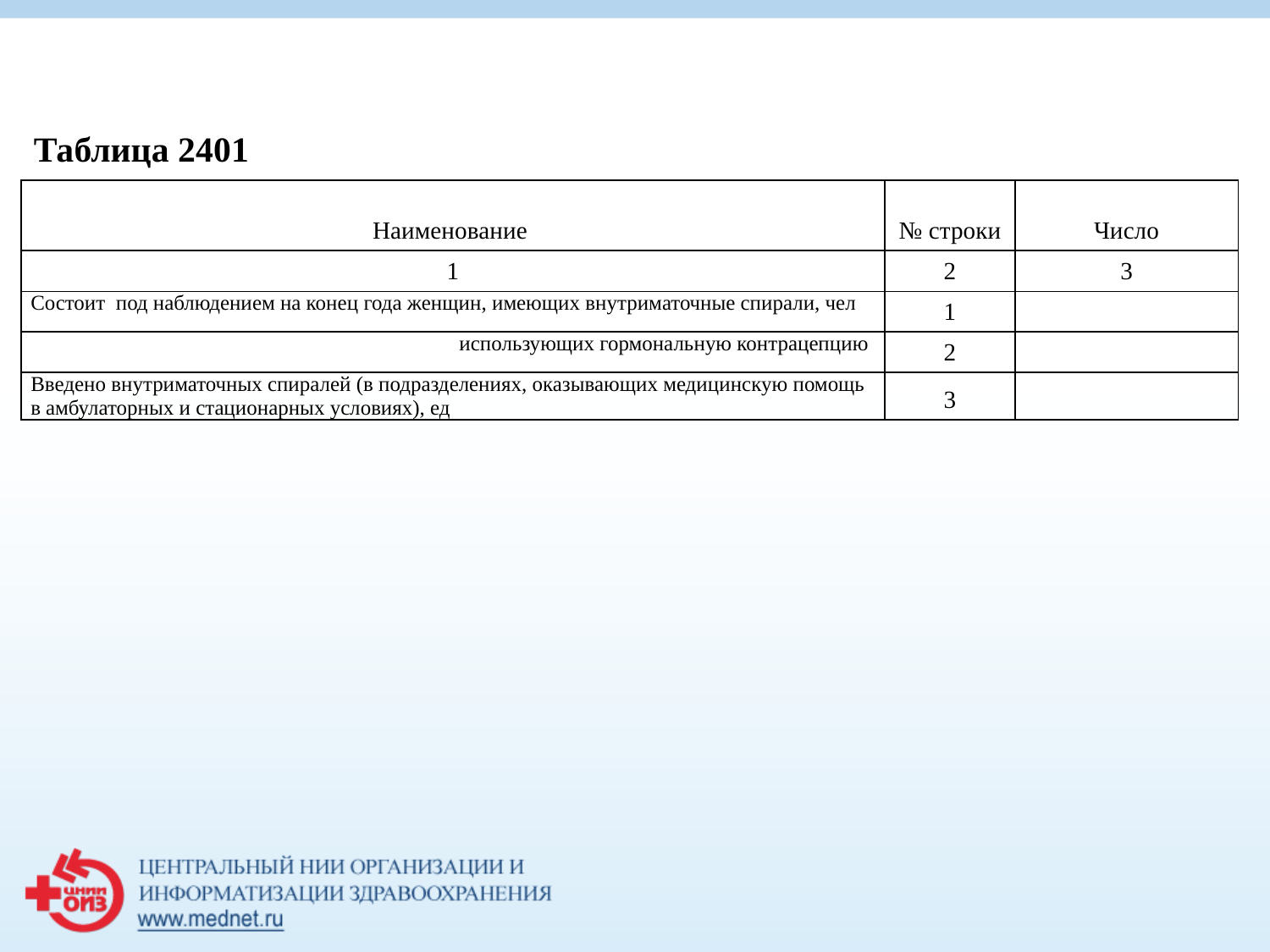

Таблица 2401
| Наименование | № строки | Число |
| --- | --- | --- |
| 1 | 2 | 3 |
| Состоит под наблюдением на конец года женщин, имеющих внутриматочные спирали, чел | 1 |  |
| использующих гормональную контрацепцию | 2 |  |
| Введено внутриматочных спиралей (в подразделениях, оказывающих медицинскую помощь в амбулаторных и стационарных условиях), ед | 3 |  |